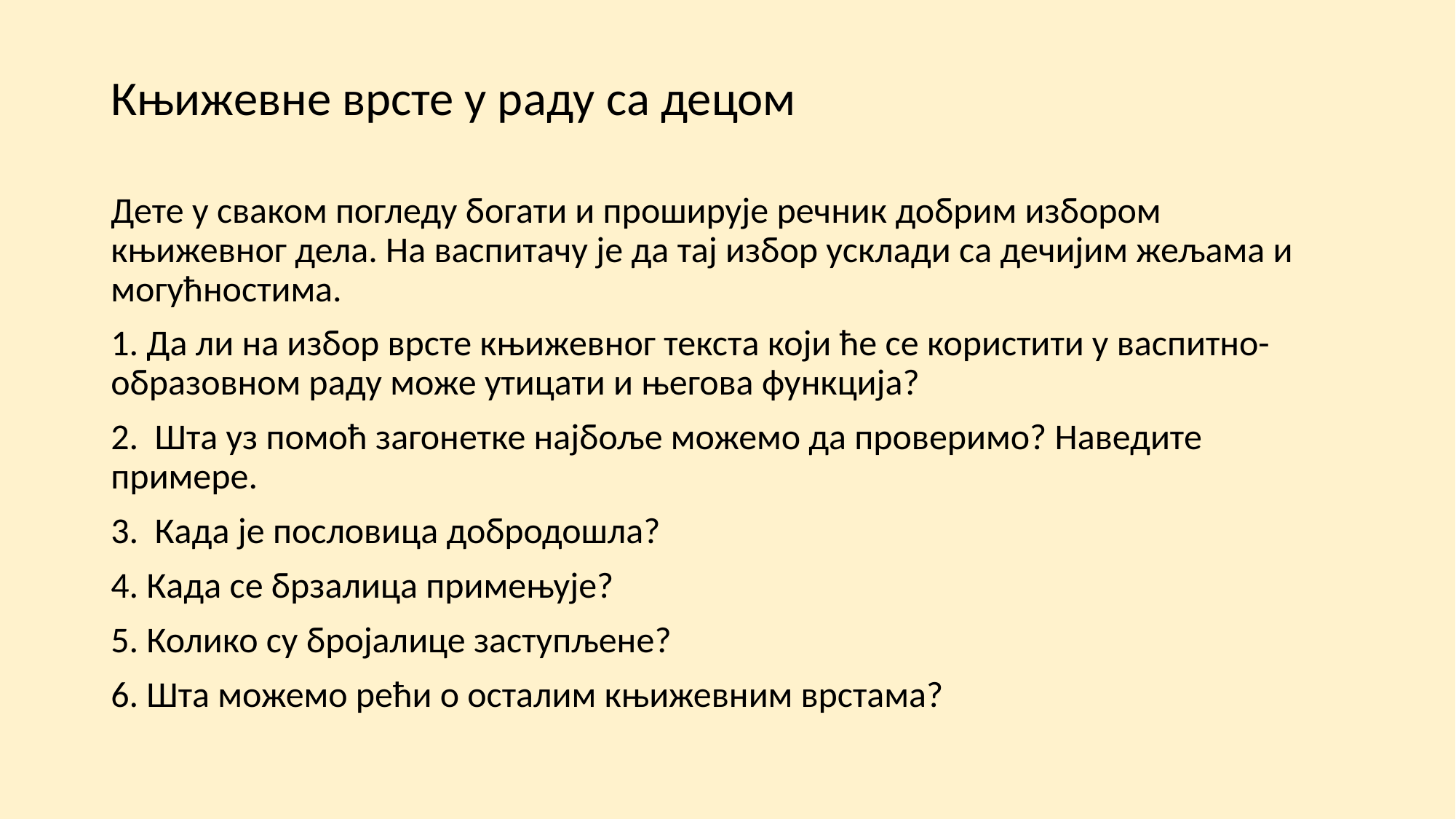

# Књижевне врсте у раду са децом
Дете у сваком погледу богати и проширује речник добрим избором књижевног дела. На васпитачу је да тај избор усклади са дечијим жељама и могућностима.
1. Да ли на избор врсте књижевног текста који ће се користити у васпитно- образовном раду може утицати и његова функција?
2.  Шта уз помоћ загонетке најбоље можемо да проверимо? Наведите примере.
3.  Када је пословица добродошла?
4. Када се брзалица примењује?
5. Колико су бројалице заступљене?
6. Шта можемо рећи о осталим књижевним врстама?